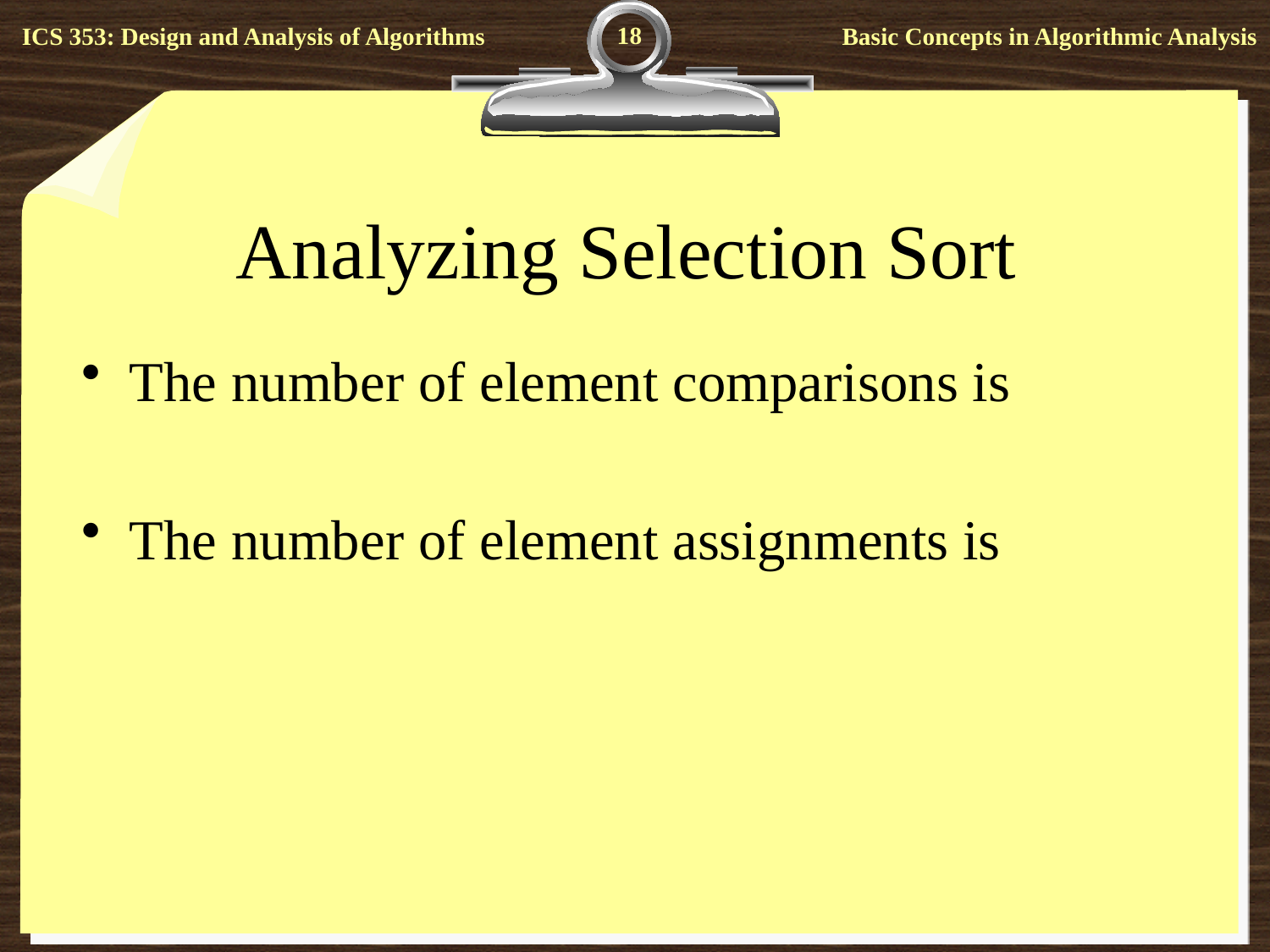

18
# Analyzing Selection Sort
The number of element comparisons is

The number of element assignments is